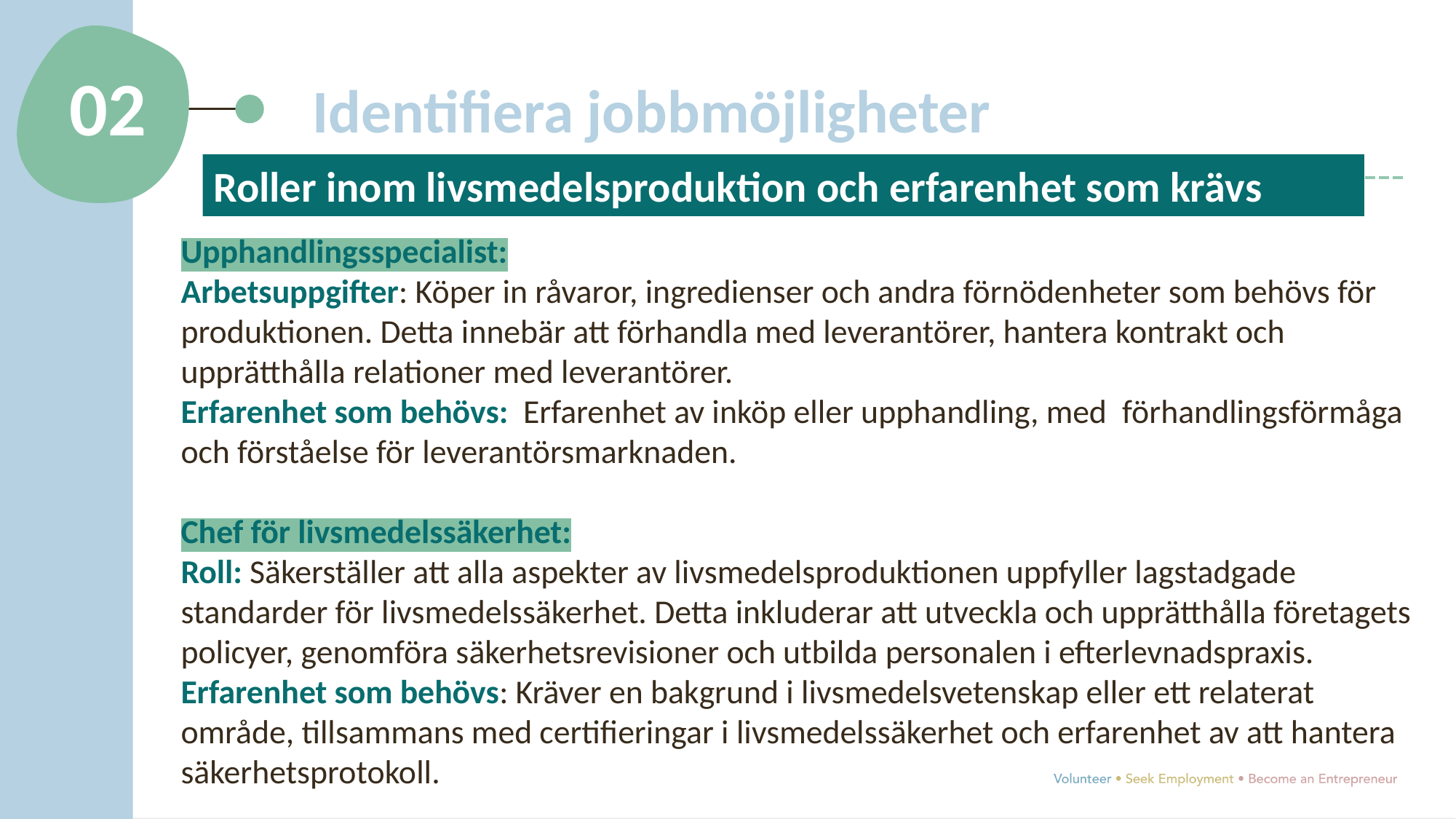

02
Identifiera jobbmöjligheter

Roller inom livsmedelsproduktion och erfarenhet som krävs
Upphandlingsspecialist:
Arbetsuppgifter: Köper in råvaror, ingredienser och andra förnödenheter som behövs för produktionen. Detta innebär att förhandla med leverantörer, hantera kontrakt och upprätthålla relationer med leverantörer.
Erfarenhet som behövs:  Erfarenhet av inköp eller upphandling, med  förhandlingsförmåga och förståelse för leverantörsmarknaden.

Chef för livsmedelssäkerhet:
Roll: Säkerställer att alla aspekter av livsmedelsproduktionen uppfyller lagstadgade standarder för livsmedelssäkerhet. Detta inkluderar att utveckla och upprätthålla företagets policyer, genomföra säkerhetsrevisioner och utbilda personalen i efterlevnadspraxis.
Erfarenhet som behövs: Kräver en bakgrund i livsmedelsvetenskap eller ett relaterat område, tillsammans med certifieringar i livsmedelssäkerhet och erfarenhet av att hantera säkerhetsprotokoll.